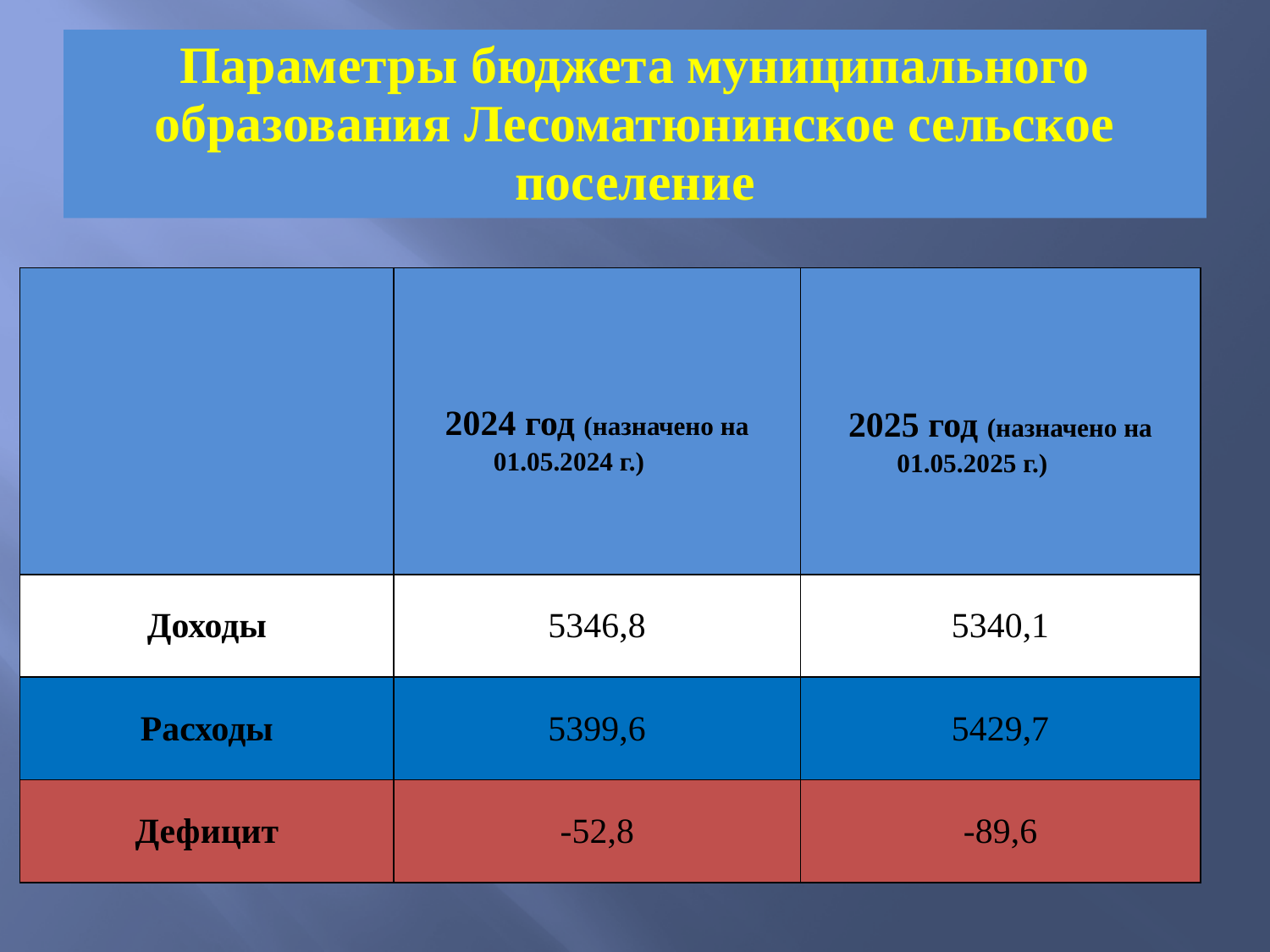

# Параметры бюджета муниципального образования Лесоматюнинское сельское поселение
|  | 2024 год (назначено на 01.05.2024 г.) | 2025 год (назначено на 01.05.2025 г.) |
| --- | --- | --- |
| Доходы | 5346,8 | 5340,1 |
| Расходы | 5399,6 | 5429,7 |
| Дефицит | -52,8 | -89,6 |